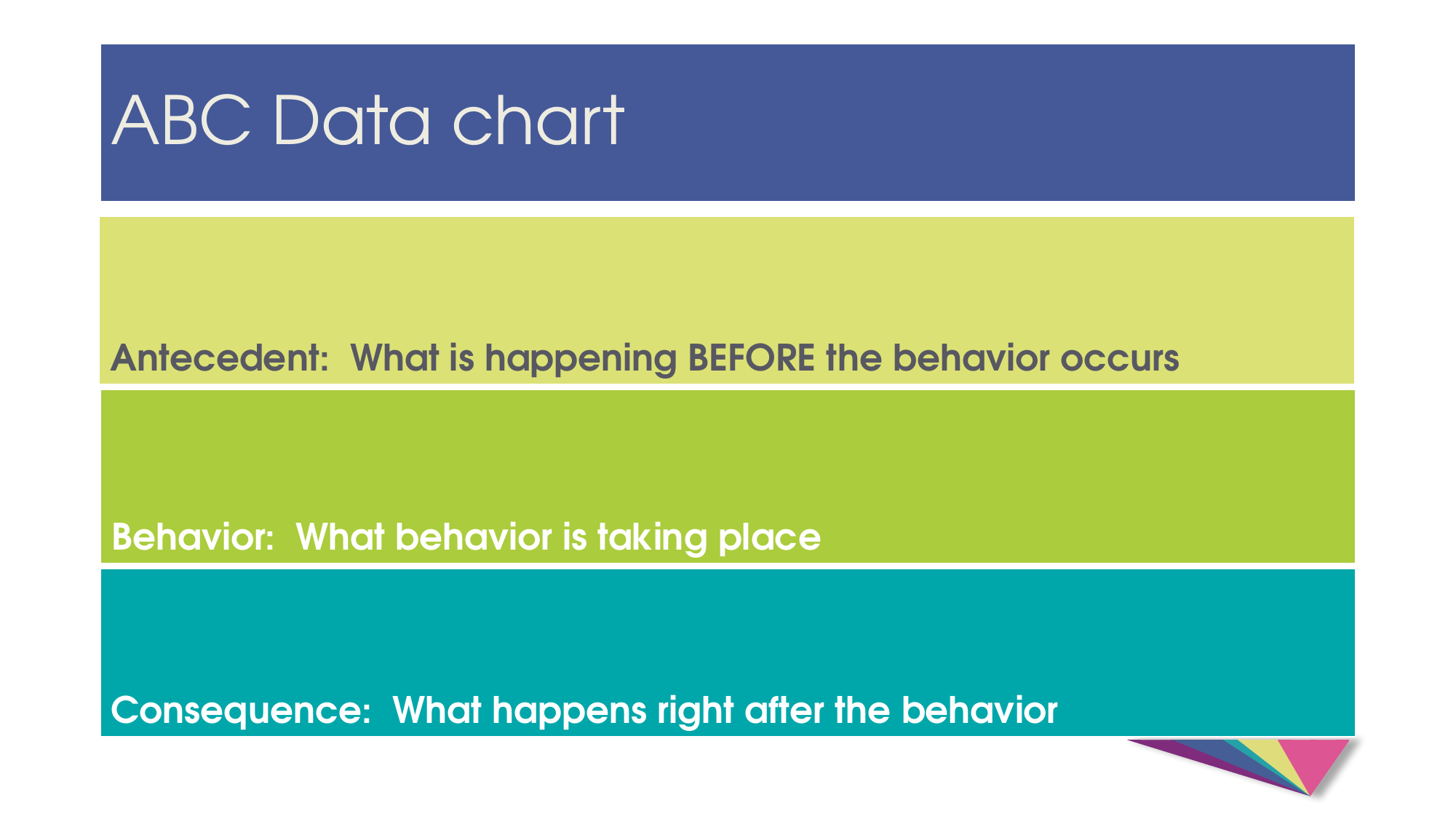

# ABC Data chart
Antecedent:  What is happening BEFORE the behavior occurs
Behavior:  What behavior is taking place

Antecedent

Consequence:  What happens right after the behavior